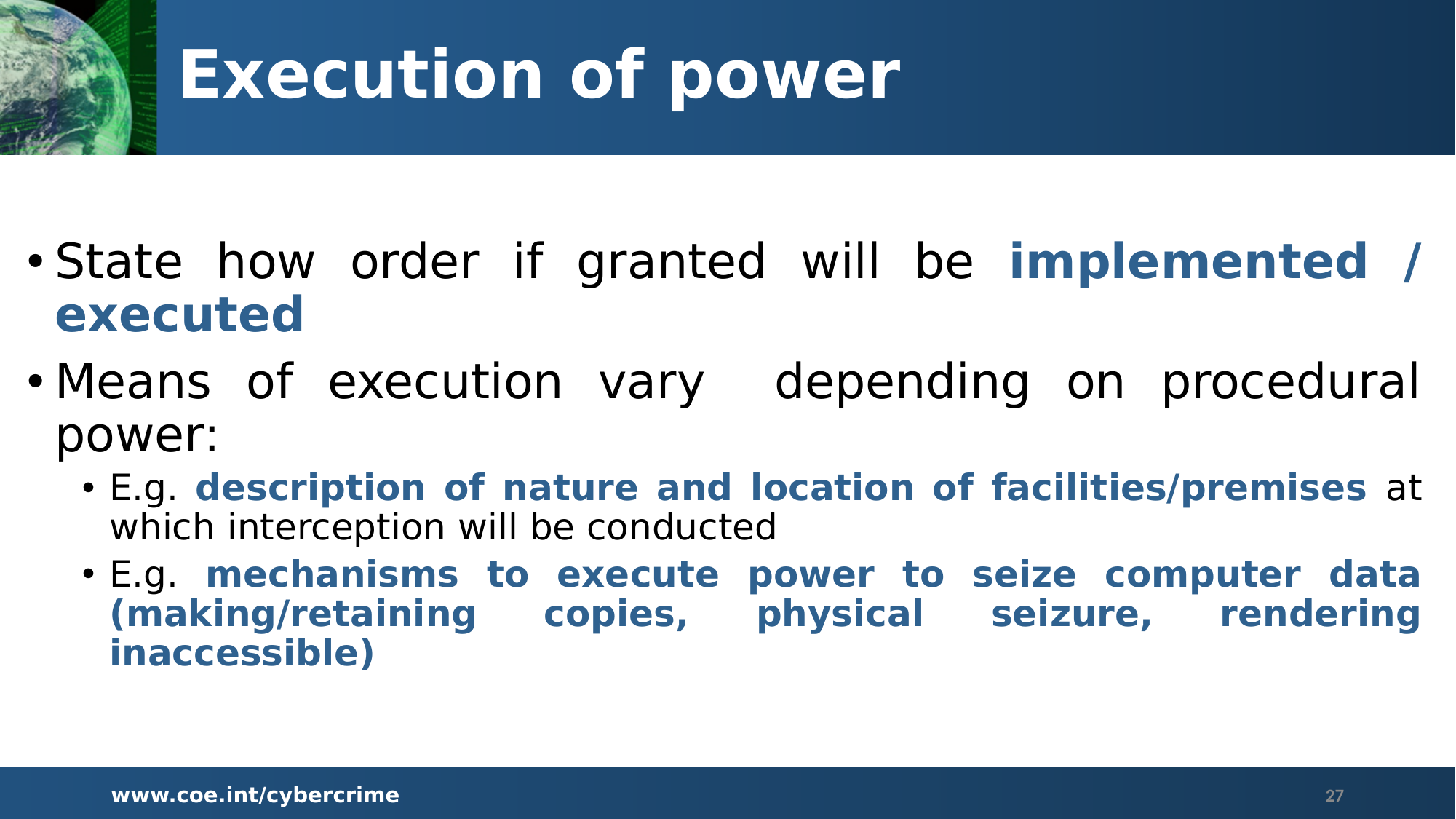

# Execution of power

State how order if granted will be implemented / executed
Means of execution vary  depending on procedural power:
E.g. description of nature and location of facilities/premises at which interception will be conducted
E.g. mechanisms to execute power to seize computer data (making/retaining copies, physical seizure, rendering inaccessible)

www.coe.int/cybercrime
27